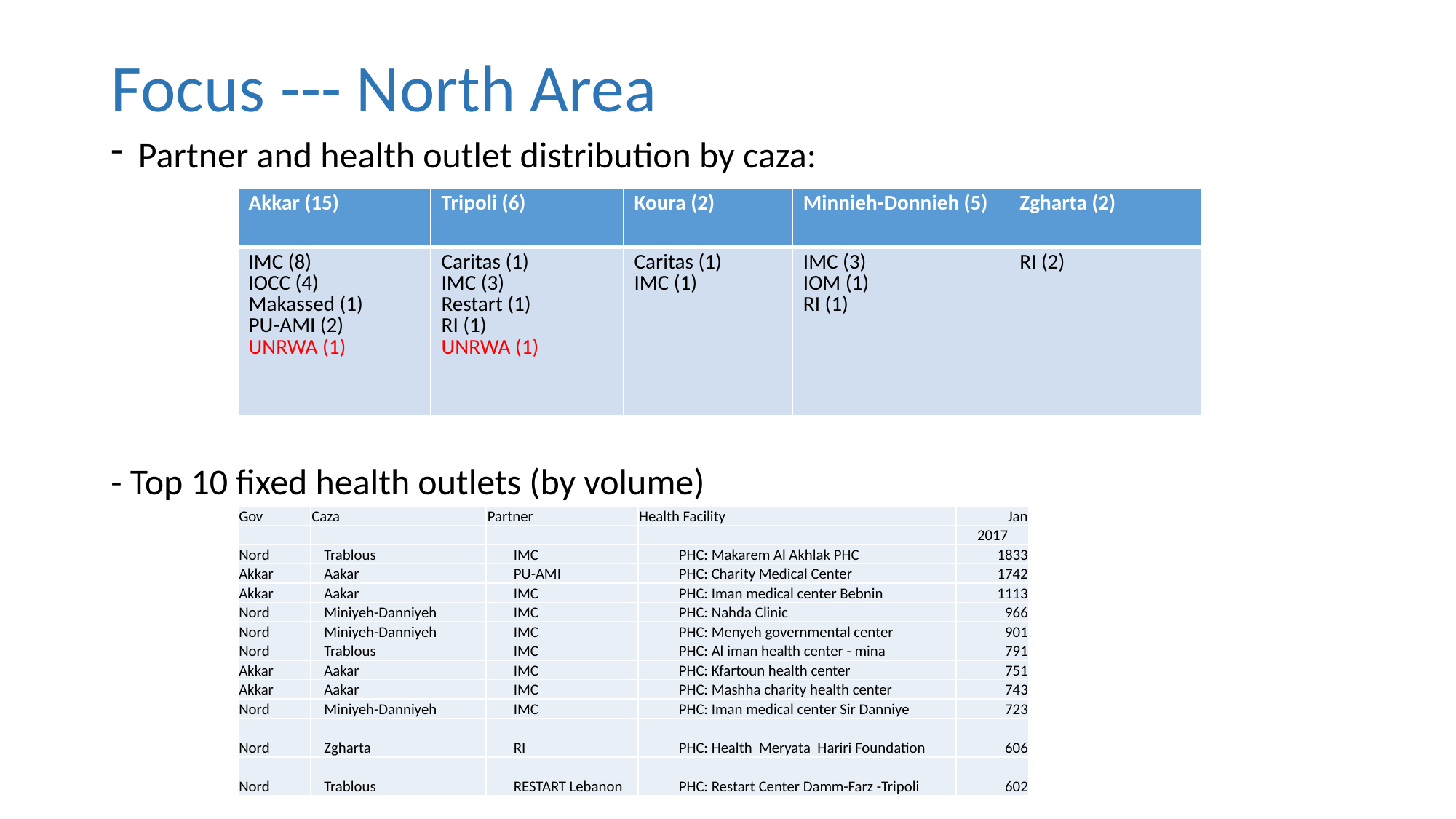

# Focus --- North Area
Partner and health outlet distribution by caza:

- Top 10 fixed health outlets (by volume)

| Akkar (15) | Tripoli (6) | Koura (2) | Minnieh-Donnieh (5) | Zgharta (2) |
| --- | --- | --- | --- | --- |
| IMC (8) IOCC (4) Makassed (1) PU-AMI (2) UNRWA (1) | Caritas (1) IMC (3) Restart (1) RI (1) UNRWA (1) | Caritas (1) IMC (1) | IMC (3) IOM (1) RI (1) | RI (2) |
| Gov | Caza | Partner | Health Facility | Jan |
| --- | --- | --- | --- | --- |
|  |  |  |  | 2017 |
| Nord | Trablous | IMC | PHC: Makarem Al Akhlak PHC | 1833 |
| Akkar | Aakar | PU-AMI | PHC: Charity Medical Center | 1742 |
| Akkar | Aakar | IMC | PHC: Iman medical center Bebnin | 1113 |
| Nord | Miniyeh-Danniyeh | IMC | PHC: Nahda Clinic | 966 |
| Nord | Miniyeh-Danniyeh | IMC | PHC: Menyeh governmental center | 901 |
| Nord | Trablous | IMC | PHC: Al iman health center - mina | 791 |
| Akkar | Aakar | IMC | PHC: Kfartoun health center | 751 |
| Akkar | Aakar | IMC | PHC: Mashha charity health center | 743 |
| Nord | Miniyeh-Danniyeh | IMC | PHC: Iman medical center Sir Danniye | 723 |
| Nord | Zgharta | RI | PHC: Health Meryata Hariri Foundation | 606 |
| Nord | Trablous | RESTART Lebanon | PHC: Restart Center Damm-Farz -Tripoli | 602 |